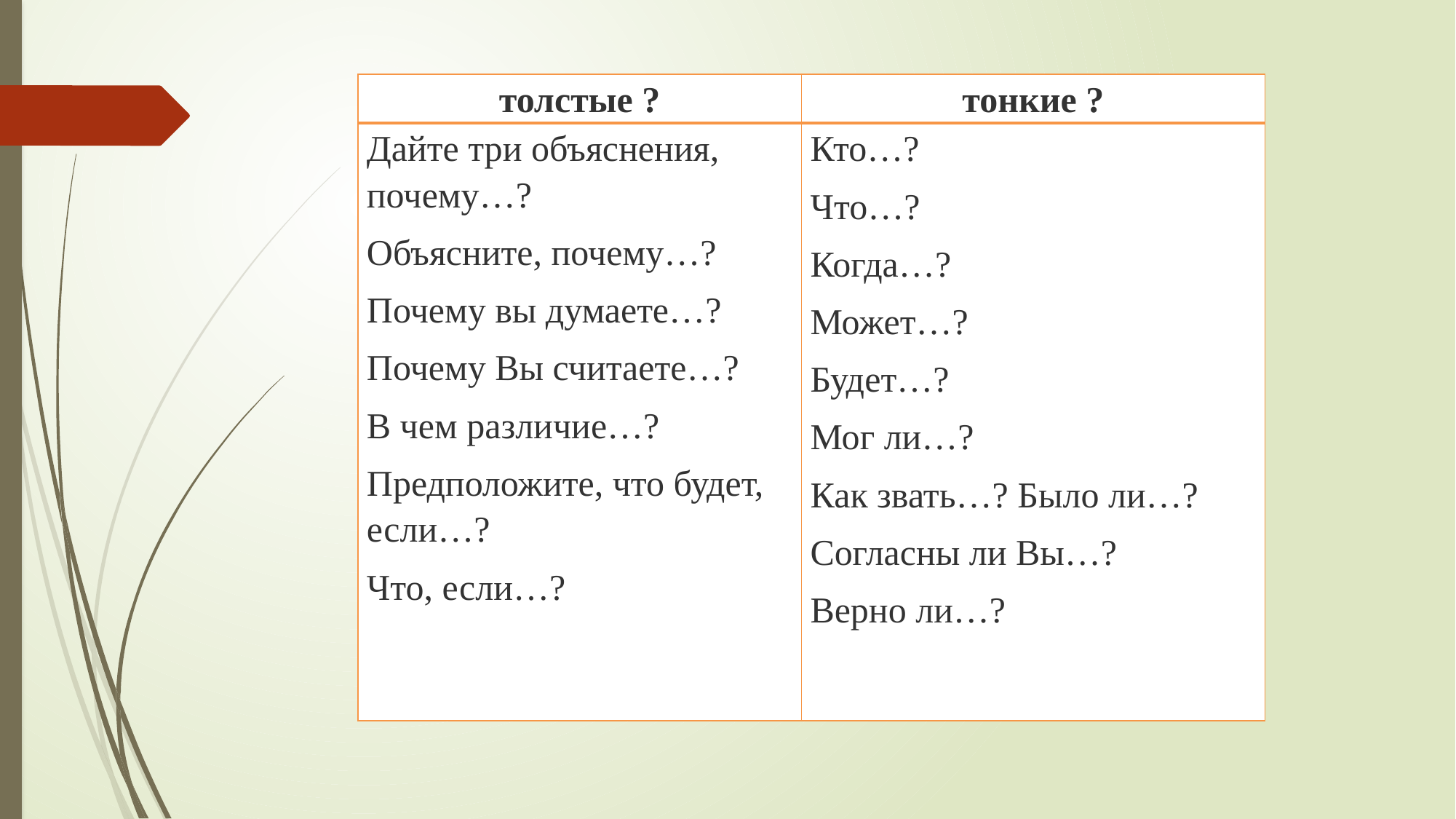

| толстые ? | тонкие ? |
| --- | --- |
| Дайте три объяснения, почему…? Объясните, почему…? Почему вы думаете…? Почему Вы считаете…? В чем различие…? Предположите, что будет, если…? Что, если…? | Кто…? Что…? Когда…? Может…? Будет…? Мог ли…? Как звать…? Было ли…? Согласны ли Вы…? Верно ли…? |